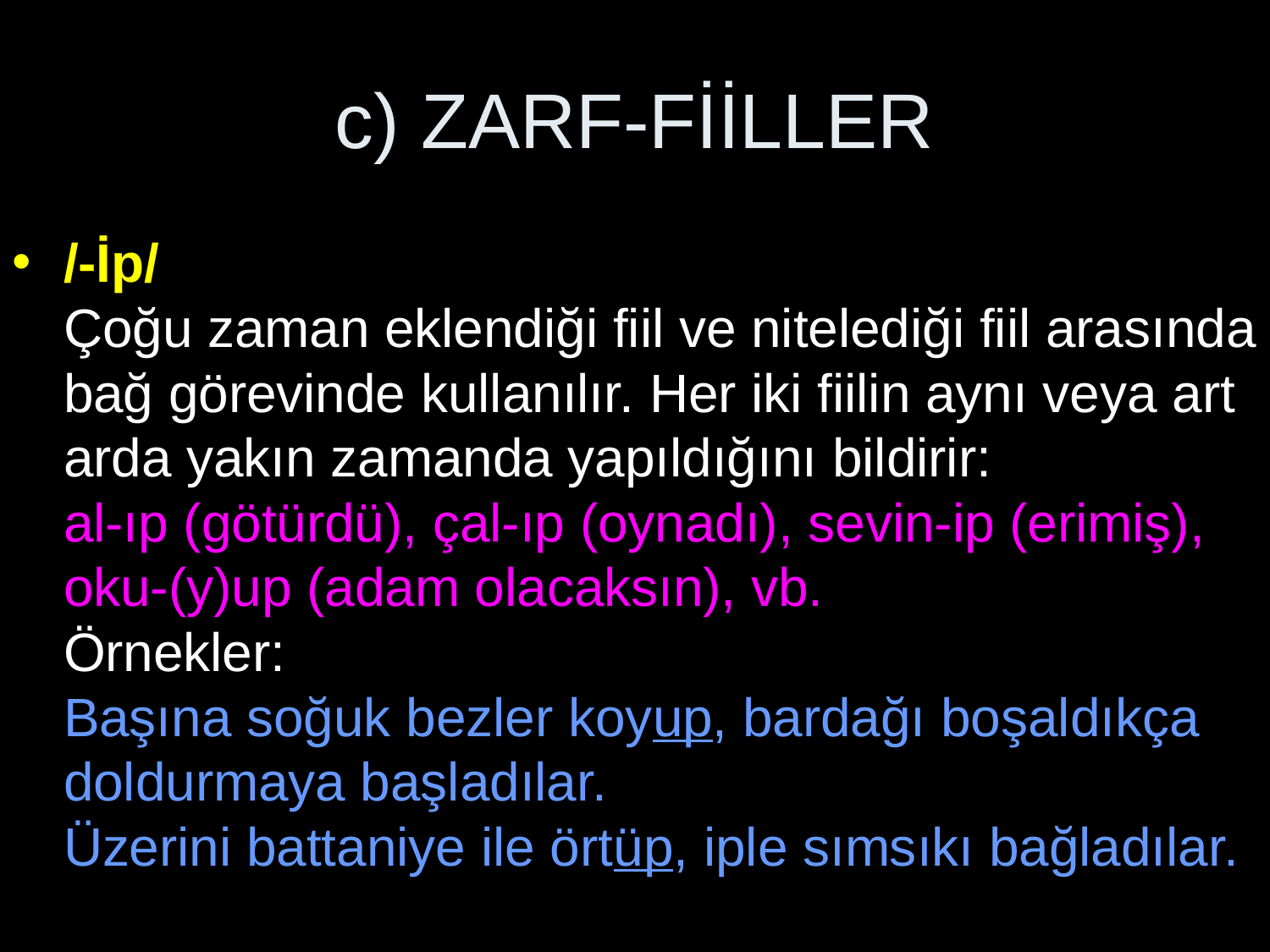

# c) ZARF-FİİLLER
/-İp/
Çoğu zaman eklendiği fiil ve nitelediği fiil arasında bağ görevinde kullanılır. Her iki fiilin aynı veya art arda yakın zamanda yapıldığını bildirir:
al-ıp (götürdü), çal-ıp (oynadı), sevin-ip (erimiş), oku-(y)up (adam olacaksın), vb.
Örnekler:
Başına soğuk bezler koyup, bardağı boşaldıkça doldurmaya başladılar.
Üzerini battaniye ile örtüp, iple sımsıkı bağladılar.